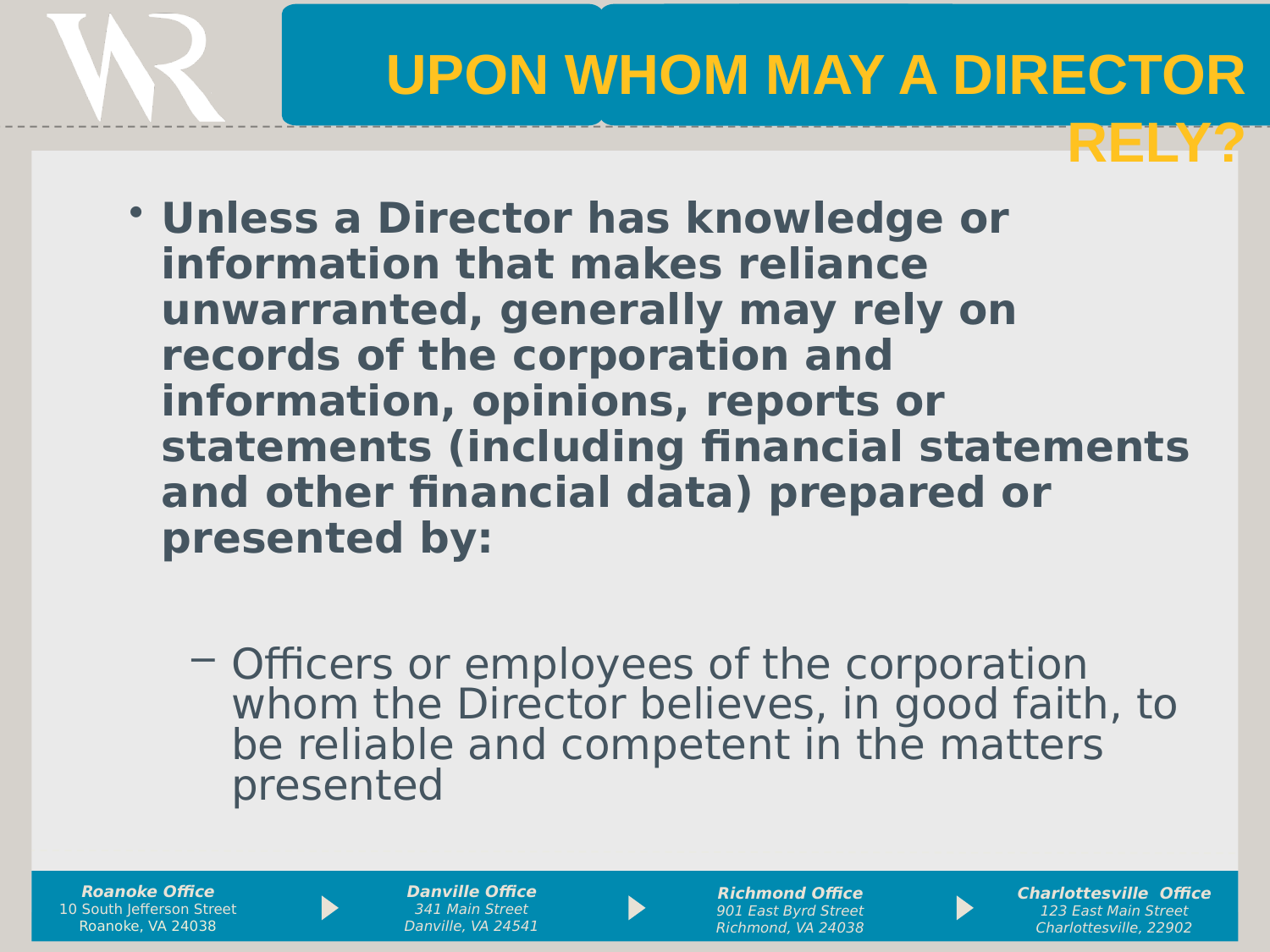

Upon Whom May a Director Rely?
Unless a Director has knowledge or information that makes reliance unwarranted, generally may rely on records of the corporation and information, opinions, reports or statements (including financial statements and other financial data) prepared or presented by:

Officers or employees of the corporation whom the Director believes, in good faith, to be reliable and competent in the matters presented